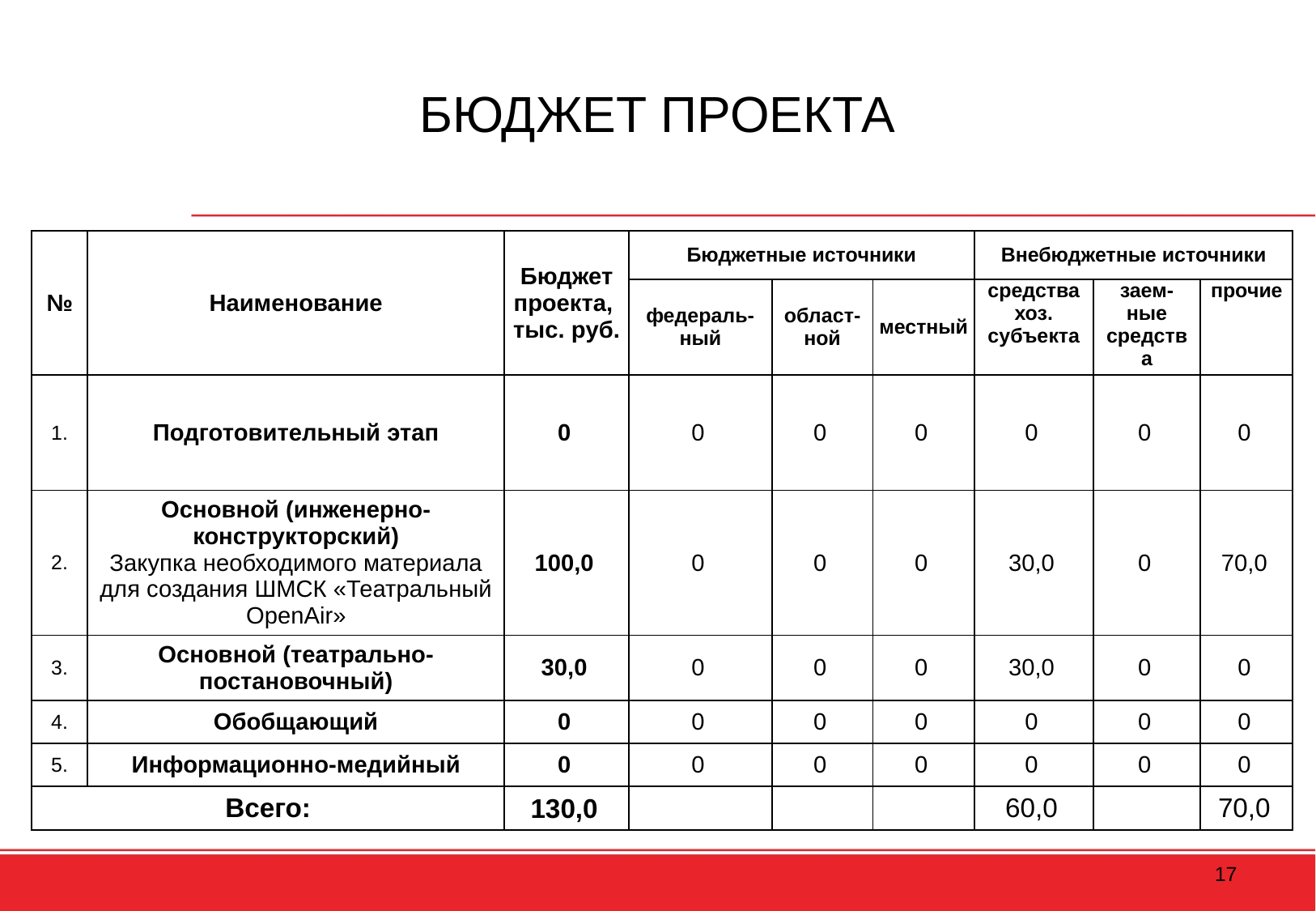

# БЮДЖЕТ ПРОЕКТА
| № | Наименование | Бюджет проекта, тыс. руб. | Бюджетные источники |  |  | Внебюджетные источники |  |  |
| --- | --- | --- | --- | --- | --- | --- | --- | --- |
|  |  |  | федераль-ный | област- ной | местный | средства хоз. субъекта | заем- ные средства | прочие |
| 1. | Подготовительный этап | 0 | 0 | 0 | 0 | 0 | 0 | 0 |
| 2. | Основной (инженерно-конструкторский) Закупка необходимого материала для создания ШМСК «Театральный OpenAir» | 100,0 | 0 | 0 | 0 | 30,0 | 0 | 70,0 |
| 3. | Основной (театрально-постановочный) | 30,0 | 0 | 0 | 0 | 30,0 | 0 | 0 |
| 4. | Обобщающий | 0 | 0 | 0 | 0 | 0 | 0 | 0 |
| 5. | Информационно-медийный | 0 | 0 | 0 | 0 | 0 | 0 | 0 |
| Всего: |  | 130,0 |  |  |  | 60,0 |  | 70,0 |
17